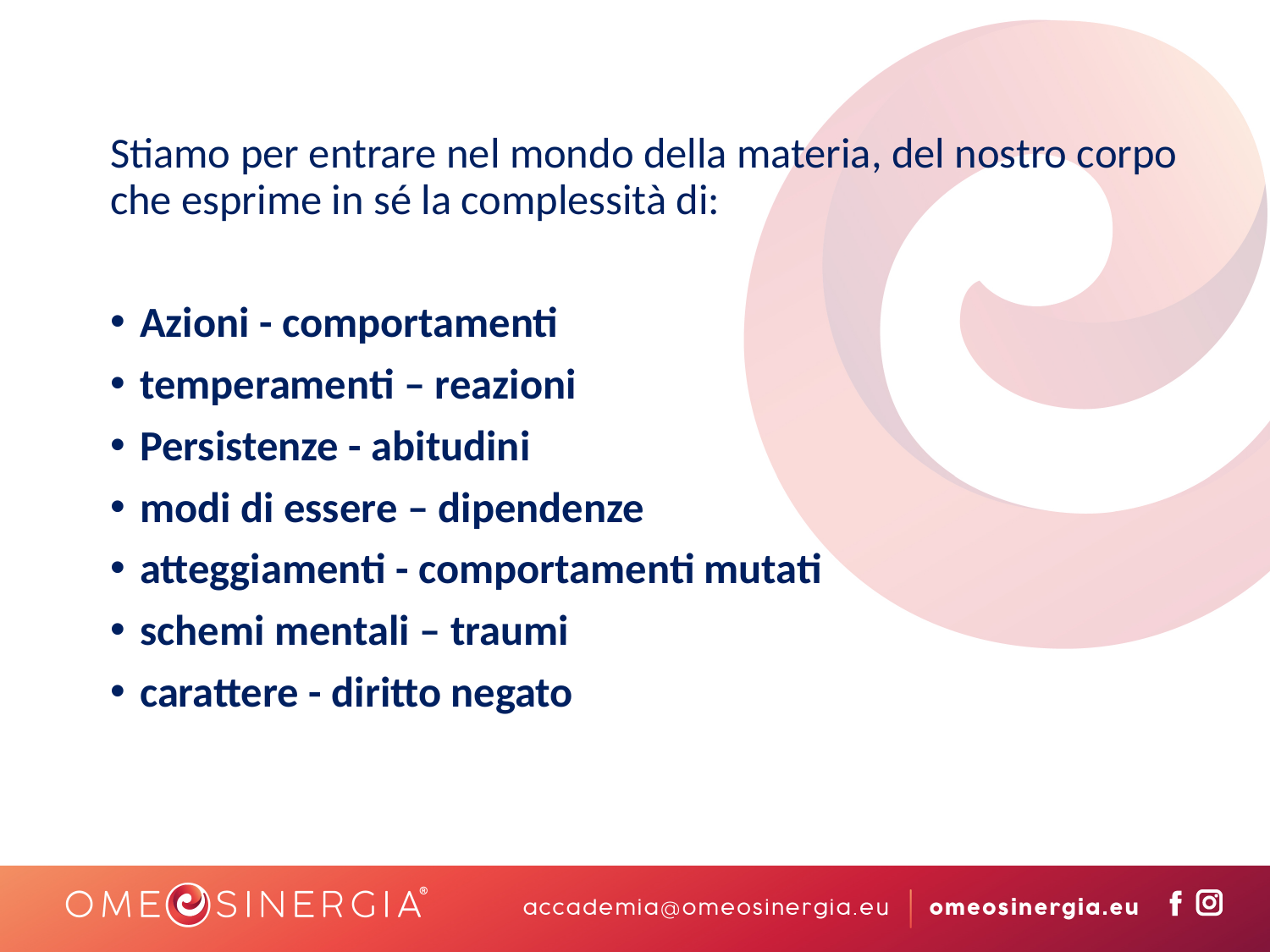

Stiamo per entrare nel mondo della materia, del nostro corpo che esprime in sé la complessità di:

Azioni - comportamenti
temperamenti – reazioni
Persistenze - abitudini
modi di essere – dipendenze
atteggiamenti - comportamenti mutati
schemi mentali – traumi
carattere - diritto negato